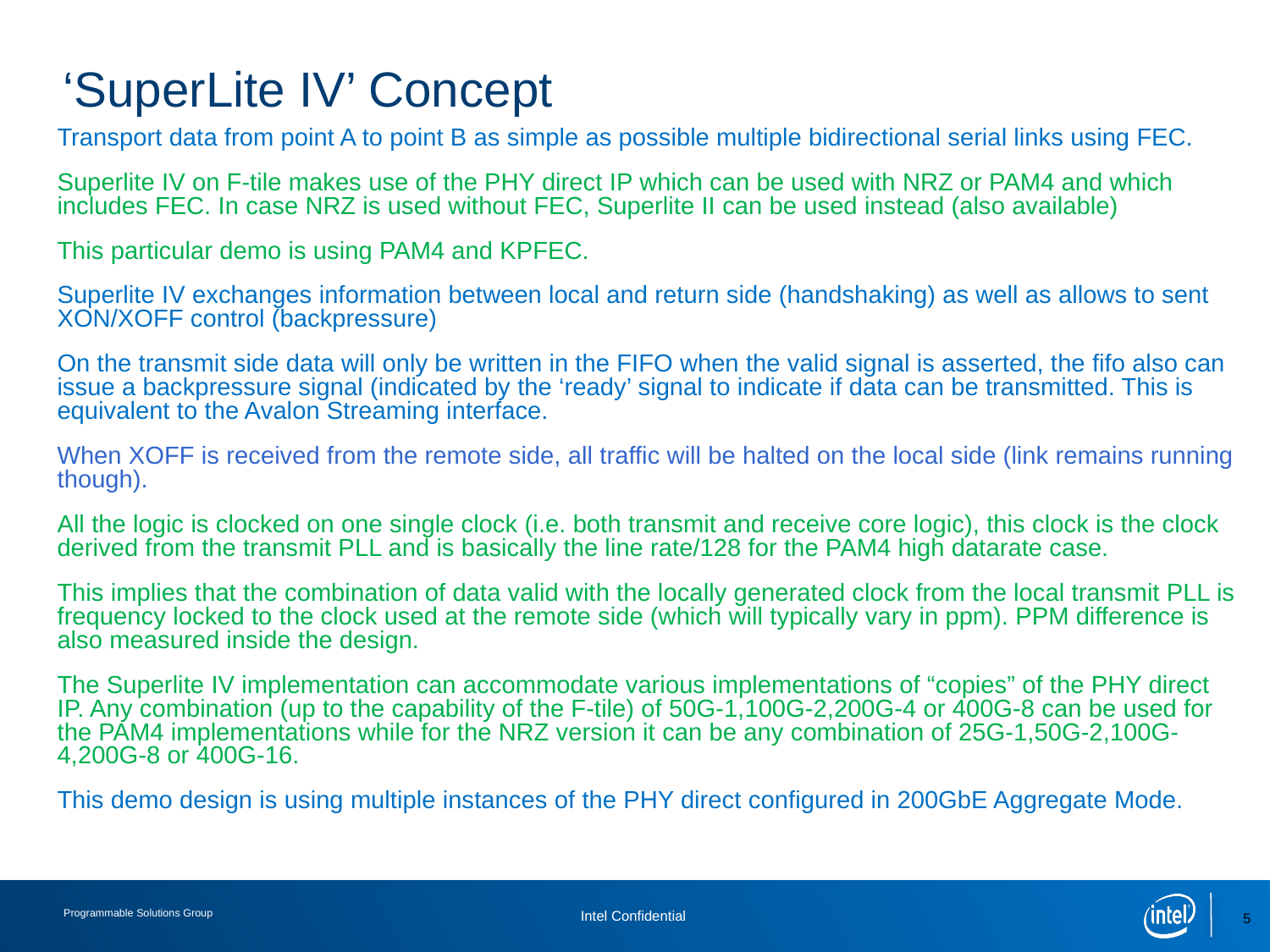

# ‘SuperLite IV’ Concept
Transport data from point A to point B as simple as possible multiple bidirectional serial links using FEC.
Superlite IV on F-tile makes use of the PHY direct IP which can be used with NRZ or PAM4 and which includes FEC. In case NRZ is used without FEC, Superlite II can be used instead (also available)
This particular demo is using PAM4 and KPFEC.
Superlite IV exchanges information between local and return side (handshaking) as well as allows to sent XON/XOFF control (backpressure)
On the transmit side data will only be written in the FIFO when the valid signal is asserted, the fifo also can issue a backpressure signal (indicated by the ‘ready’ signal to indicate if data can be transmitted. This is equivalent to the Avalon Streaming interface.
When XOFF is received from the remote side, all traffic will be halted on the local side (link remains running though).
All the logic is clocked on one single clock (i.e. both transmit and receive core logic), this clock is the clock derived from the transmit PLL and is basically the line rate/128 for the PAM4 high datarate case.
This implies that the combination of data valid with the locally generated clock from the local transmit PLL is frequency locked to the clock used at the remote side (which will typically vary in ppm). PPM difference is also measured inside the design.
The Superlite IV implementation can accommodate various implementations of “copies” of the PHY direct IP. Any combination (up to the capability of the F-tile) of 50G-1,100G-2,200G-4 or 400G-8 can be used for the PAM4 implementations while for the NRZ version it can be any combination of 25G-1,50G-2,100G-4,200G-8 or 400G-16.
This demo design is using multiple instances of the PHY direct configured in 200GbE Aggregate Mode.
5